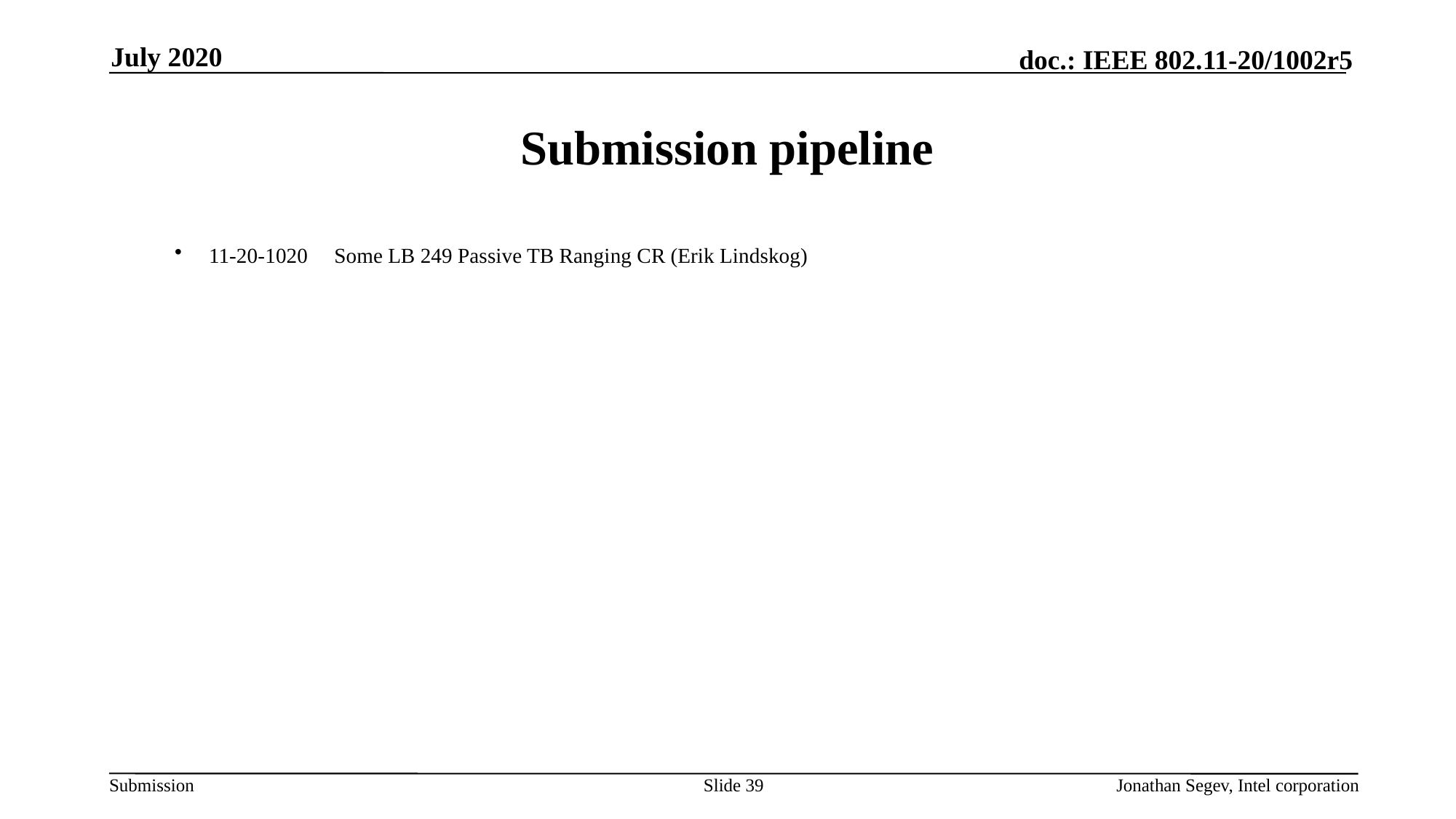

July 2020
# Submission pipeline
11-20-1020     Some LB 249 Passive TB Ranging CR (Erik Lindskog)

Slide 39
Jonathan Segev, Intel corporation